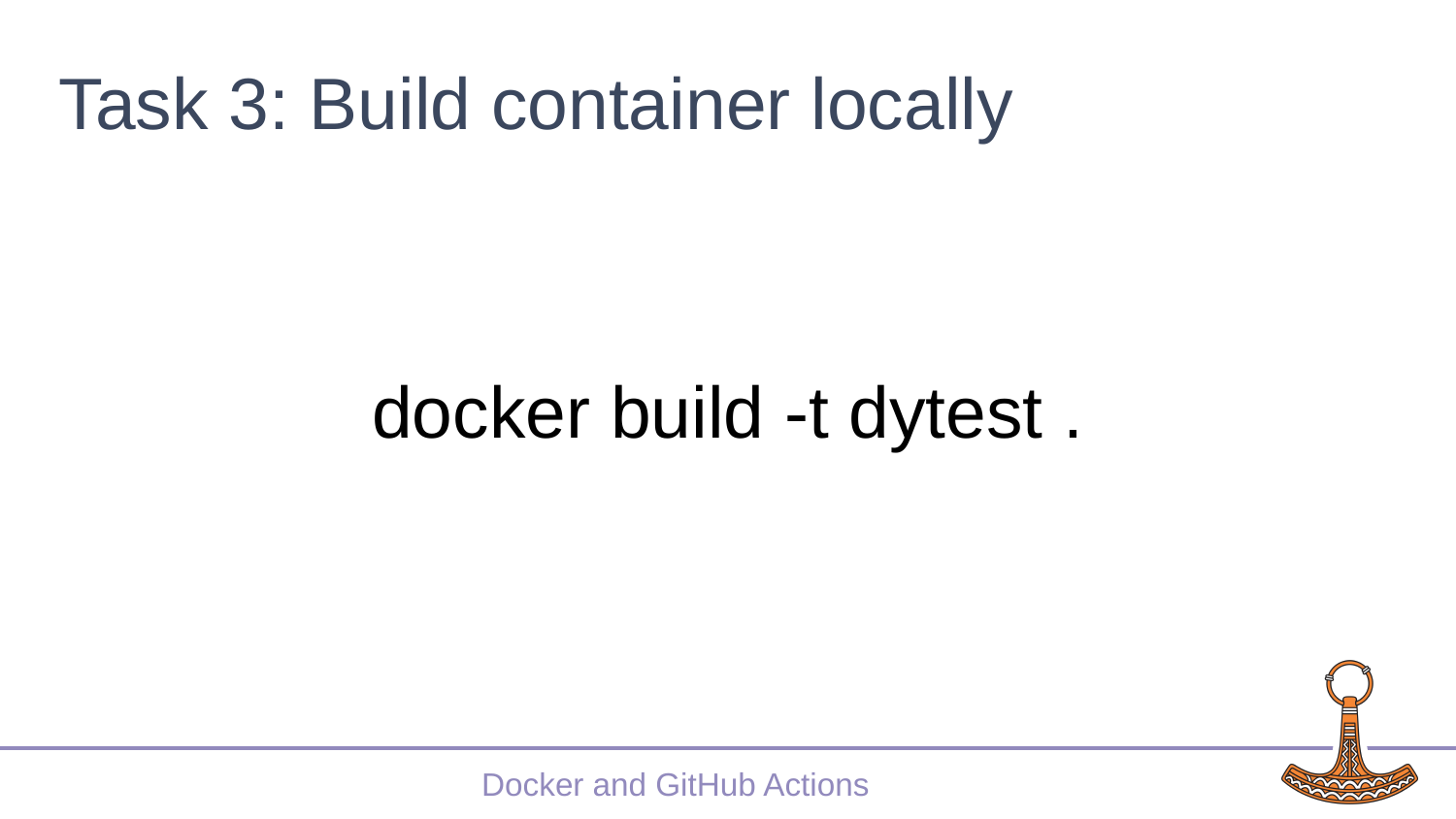

Task 3: Build container locally
Run dir;testdir;results

testdir ← 'tests',⍨⊃1⎕NPARTS'[/\\]$'⎕R''⊃dir
:If ~(⎕NEXISTS⍠1) testdir,'/test_*'
    ⎕←'No tests found'
    ⎕OFF 0
:EndIf
⎕PW ← 32767
results ← ⎕SE.UCMD'DTest ',testdir, ' -quiet'
:If 0=≢results
    ⎕←'All tests passed'
    ⎕OFF 0
:Else
    ⎕←results
    ⎕OFF 11
:EndIf
docker build -t dytest .
38